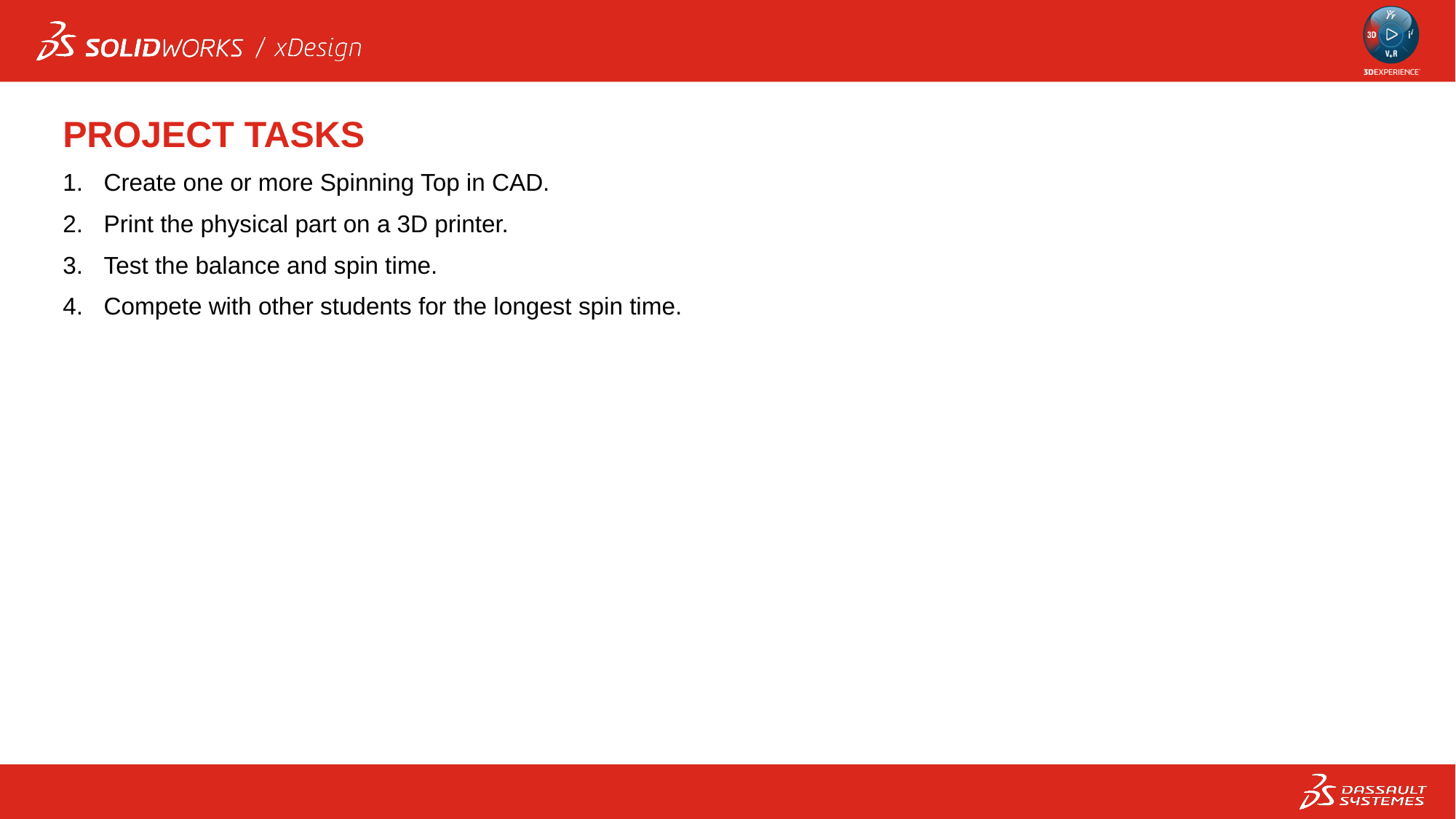

PROJECT TASKS
Create one or more Spinning Top in CAD.
Print the physical part on a 3D printer.
Test the balance and spin time.
Compete with other students for the longest spin time.